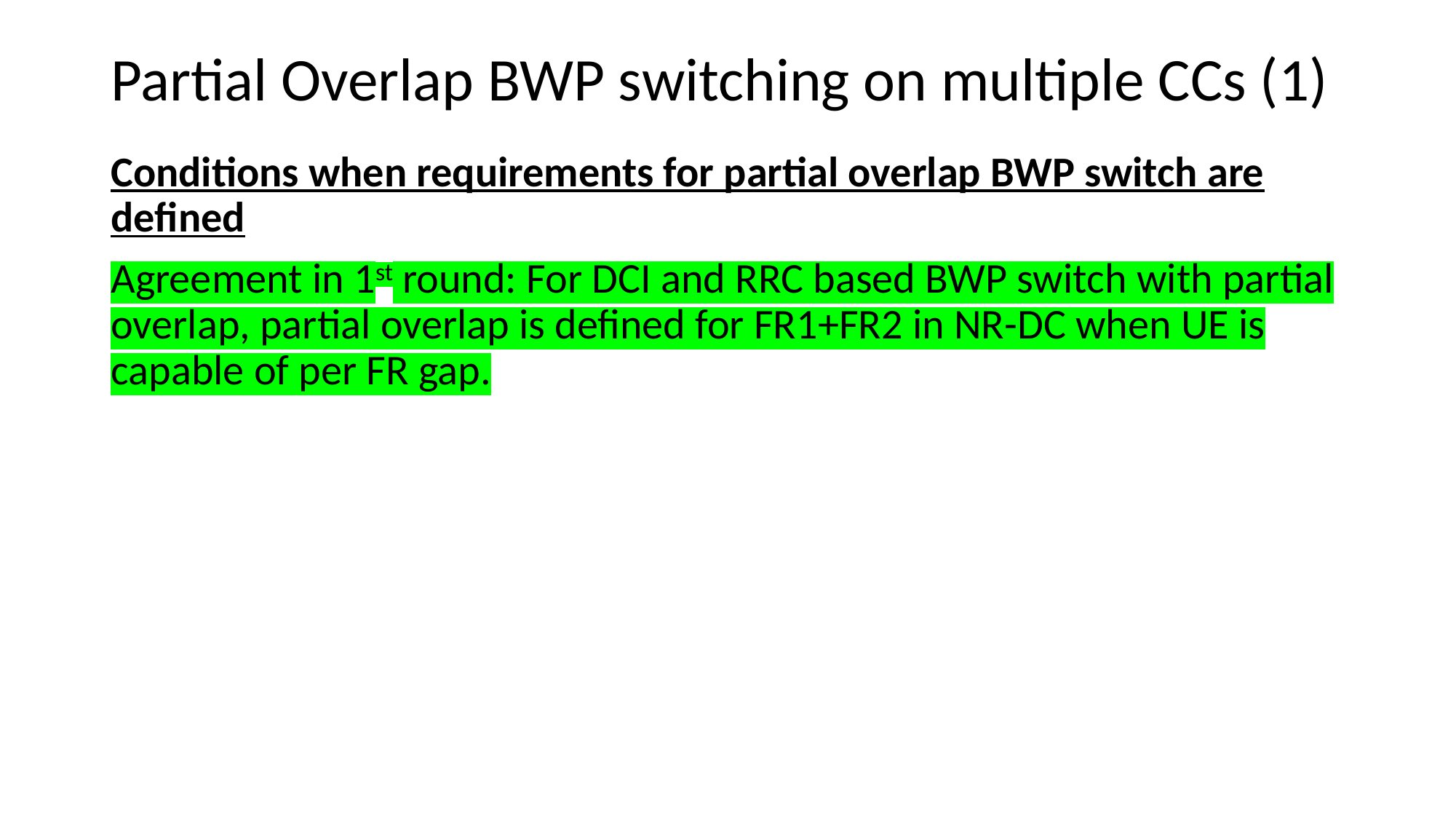

# Partial Overlap BWP switching on multiple CCs (1)
Conditions when requirements for partial overlap BWP switch are defined
Agreement in 1st round: For DCI and RRC based BWP switch with partial overlap, partial overlap is defined for FR1+FR2 in NR-DC when UE is capable of per FR gap.